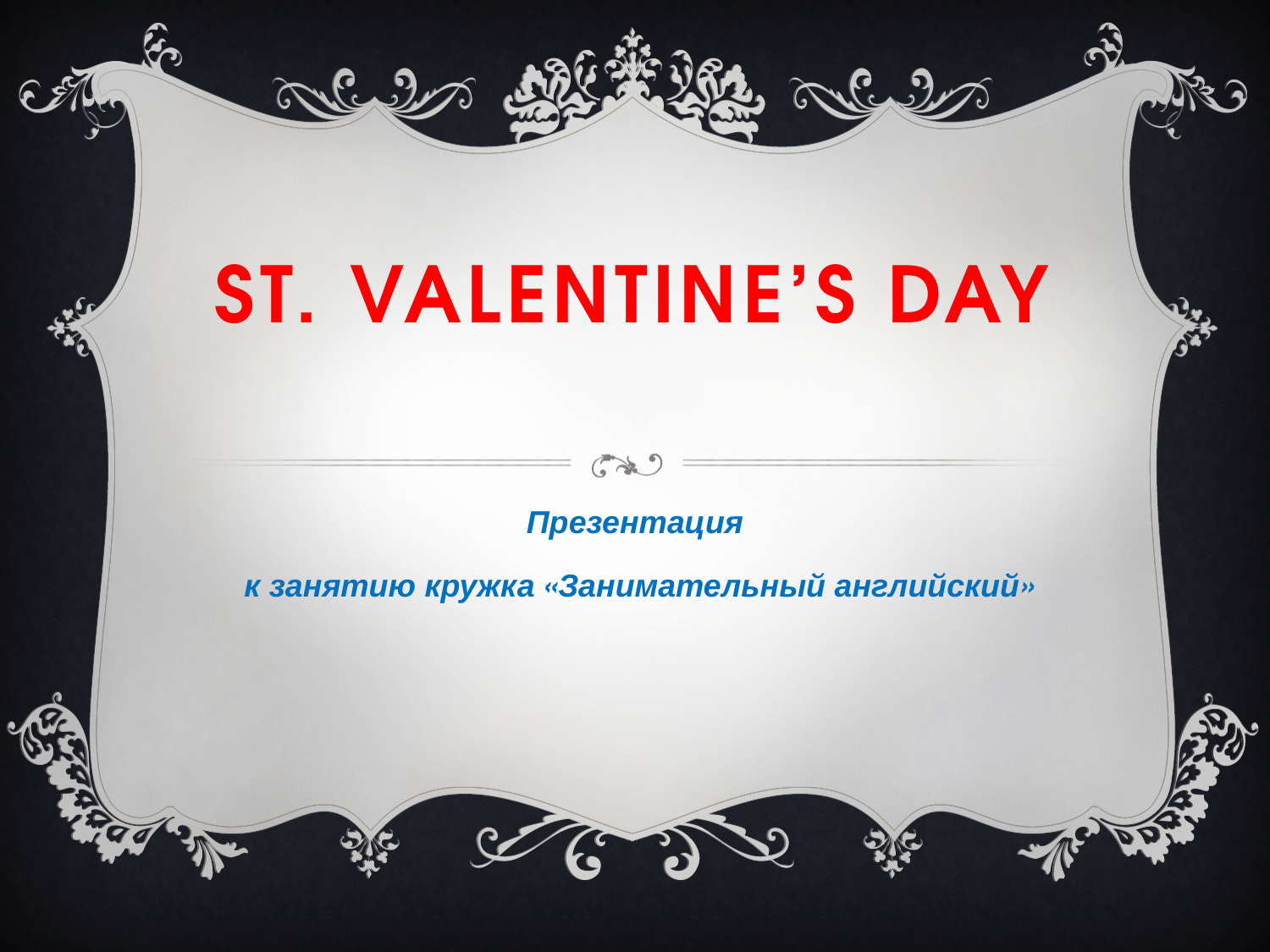

# St. Valentine’s day
Презентация
 к занятию кружка «Занимательный английский»